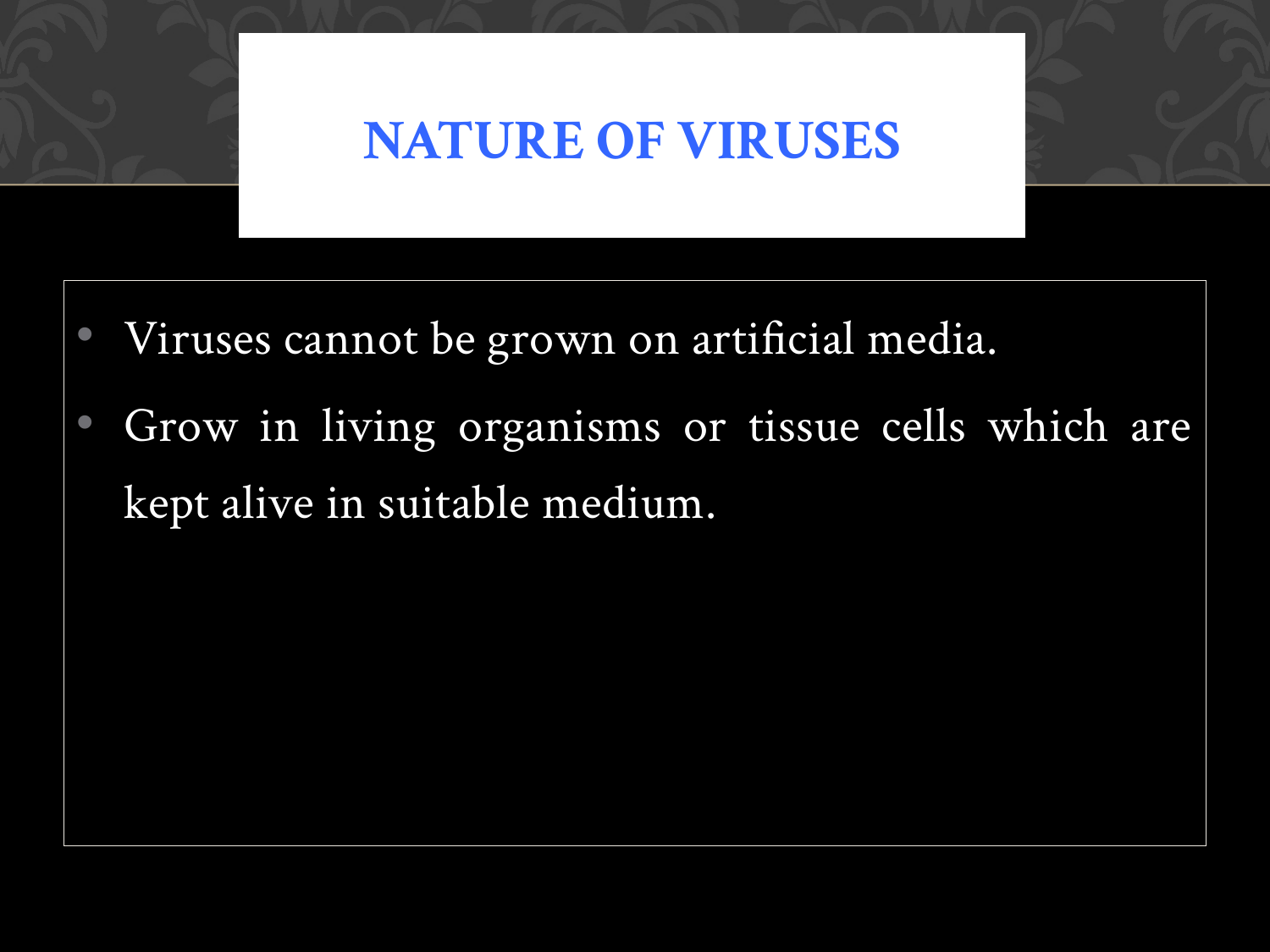

# Nature of viruses
Viruses cannot be grown on artificial media.
Grow in living organisms or tissue cells which are kept alive in suitable medium.